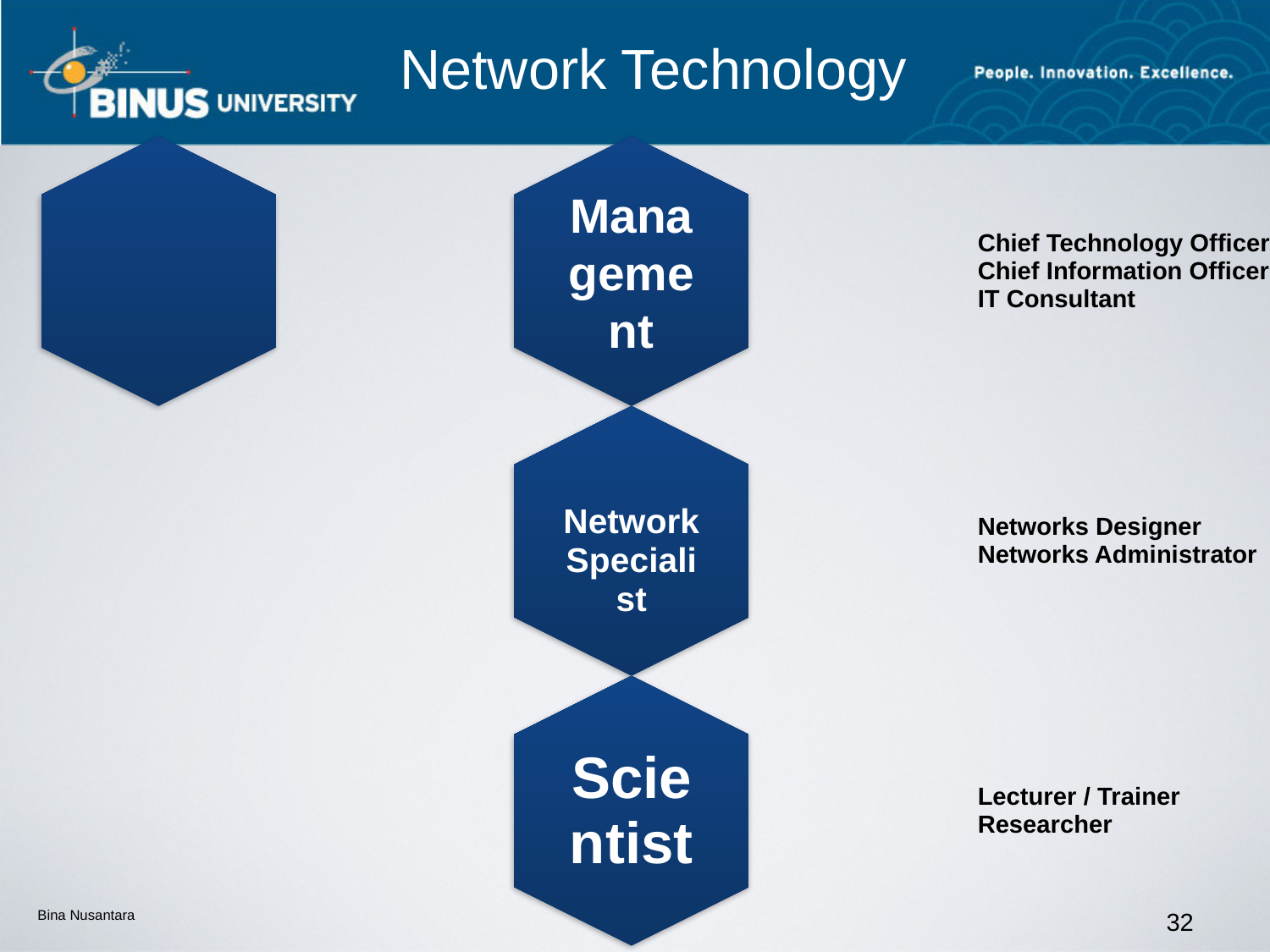

Network Technology
  Network Specialist
Scientist
Lecturer / Trainer
Researcher
IT Consultant
Management
Chief Technology Officer
Chief Information Officer
Networks Designer
Networks Administrator
Bina Nusantara
32